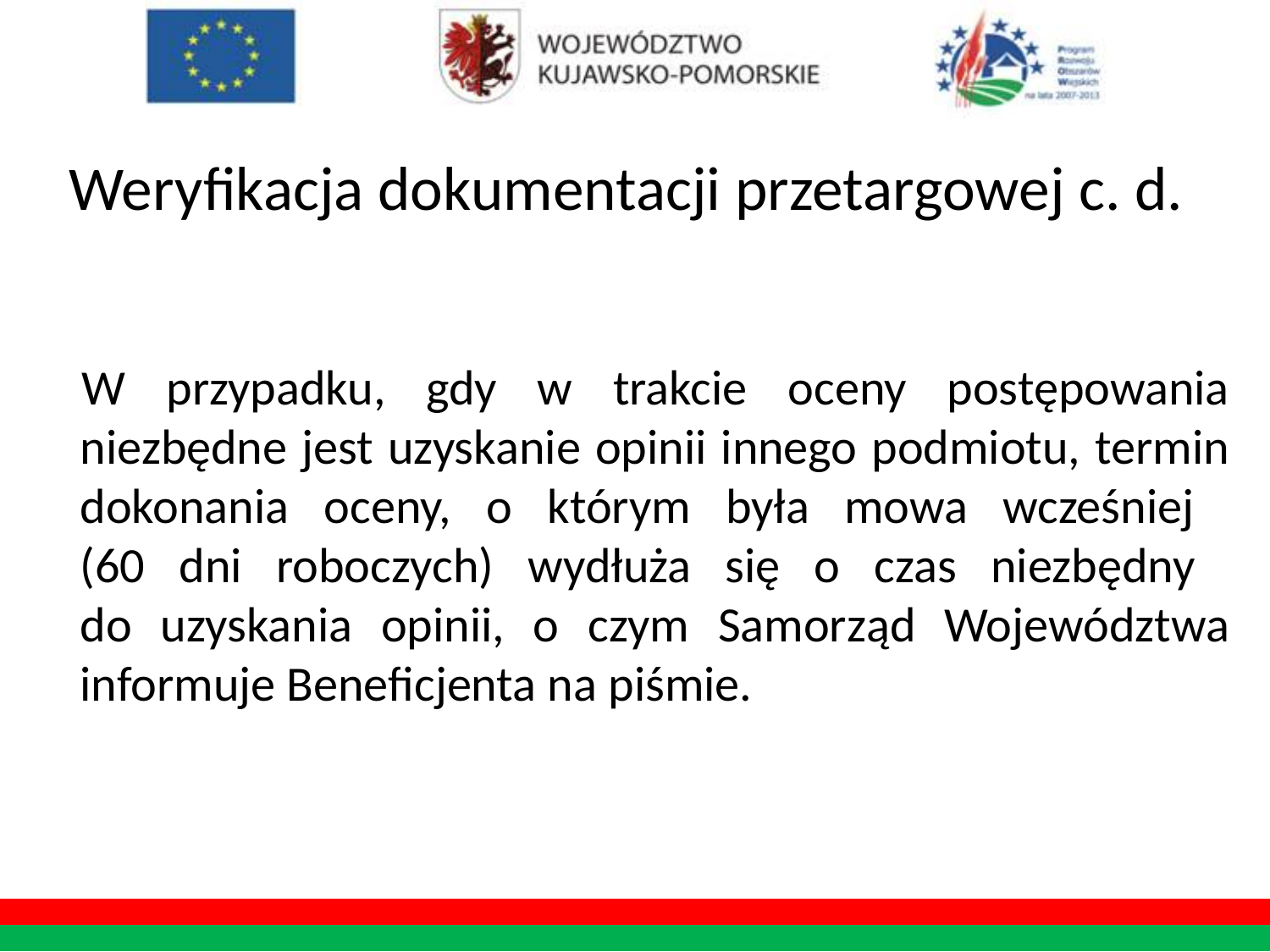

# Weryfikacja dokumentacji przetargowej c. d.

W przypadku, gdy w trakcie oceny postępowania niezbędne jest uzyskanie opinii innego podmiotu, termin dokonania oceny, o którym była mowa wcześniej
(60 dni roboczych) wydłuża się o czas niezbędny
do uzyskania opinii, o czym Samorząd Województwa informuje Beneficjenta na piśmie.